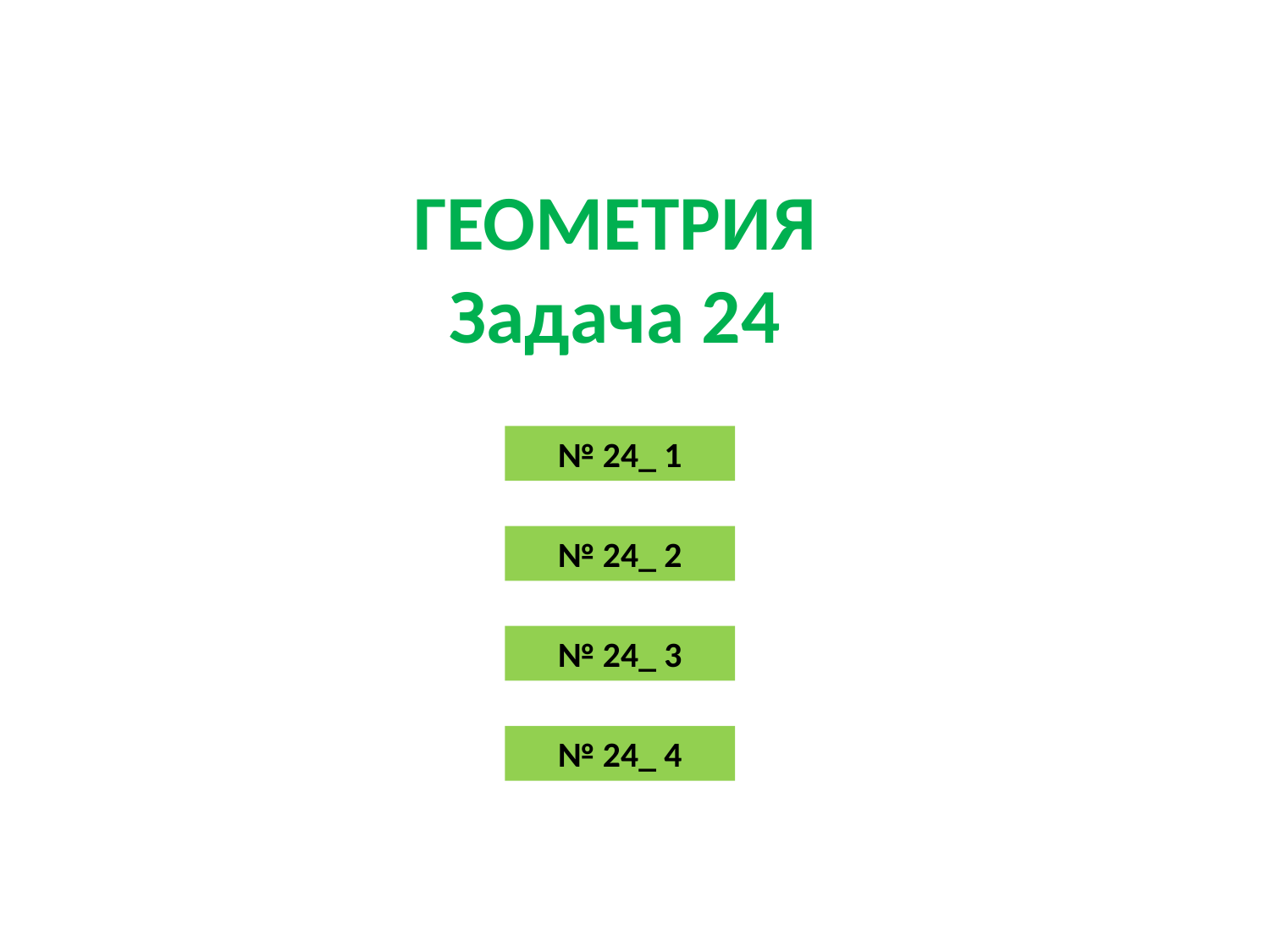

ГЕОМЕТРИЯ
Задача 24
№ 24_ 1
№ 24_ 2
№ 24_ 3
№ 24_ 4